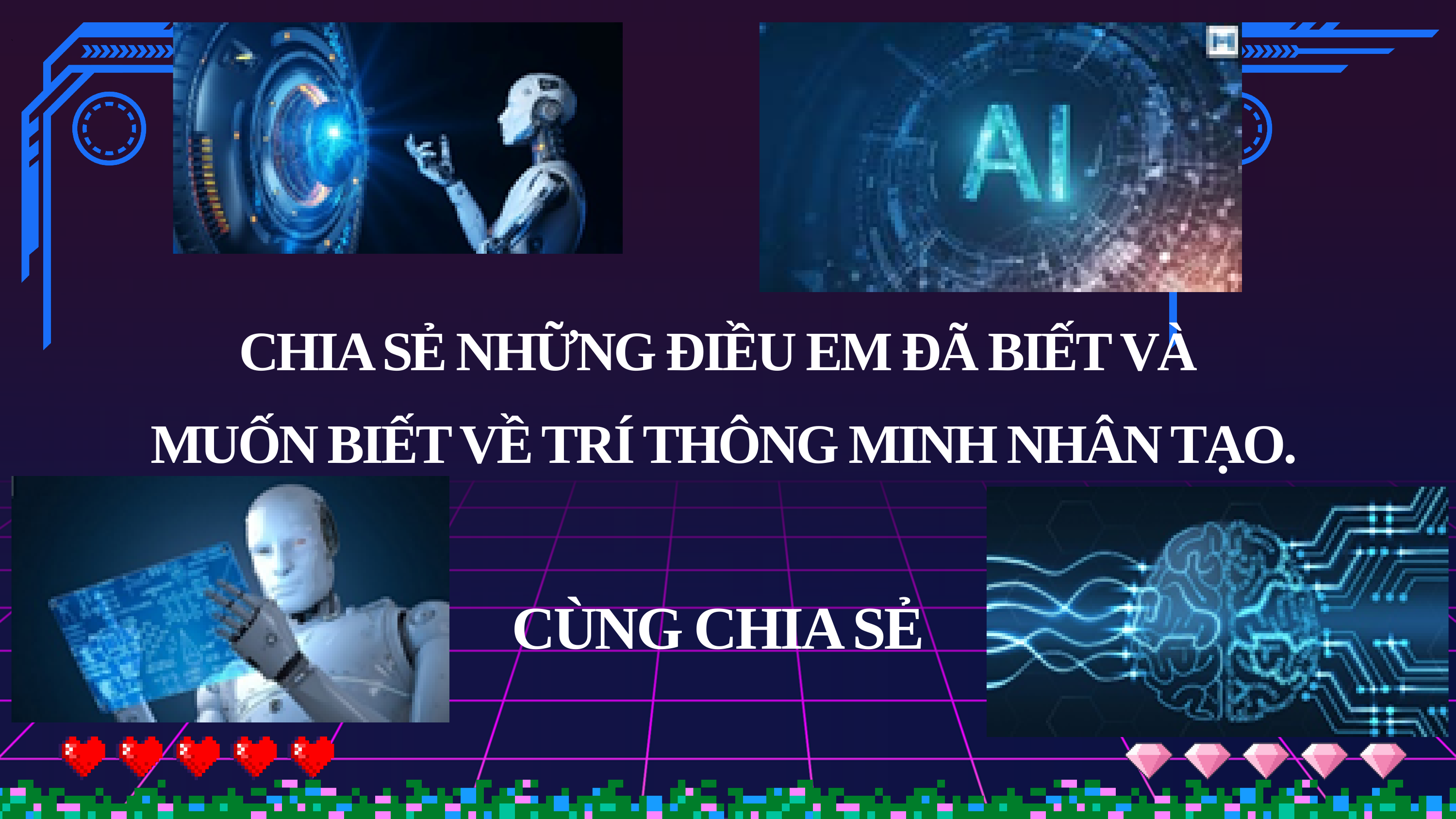

CHIA SẺ NHỮNG ĐIỀU EM ĐÃ BIẾT VÀ
MUỐN BIẾT VỀ TRÍ THÔNG MINH NHÂN TẠO.

CÙNG CHIA SẺ